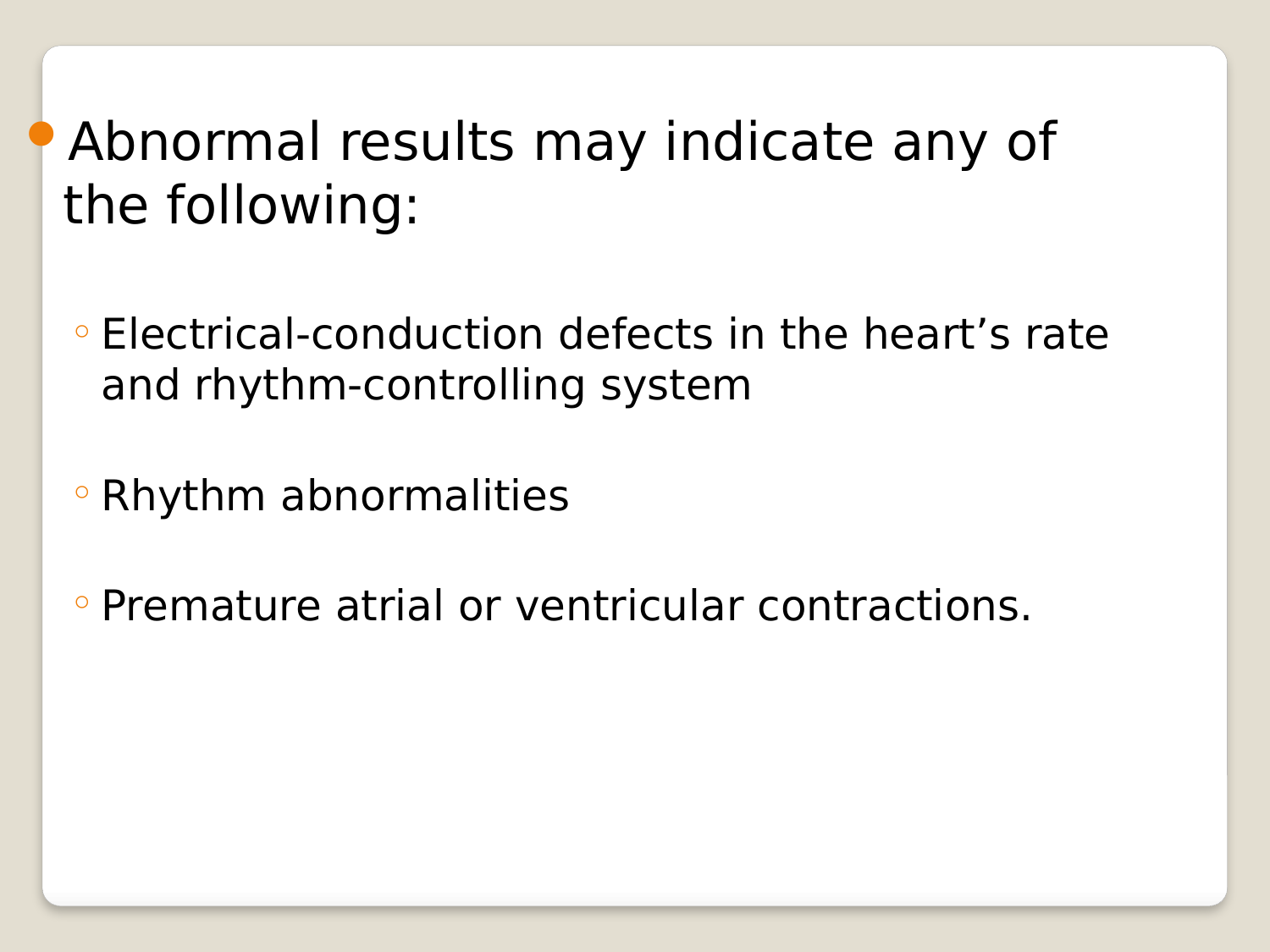

Abnormal results may indicate any of the following:

Electrical-conduction defects in the heart’s rate and rhythm-controlling system

Rhythm abnormalities

Premature atrial or ventricular contractions.